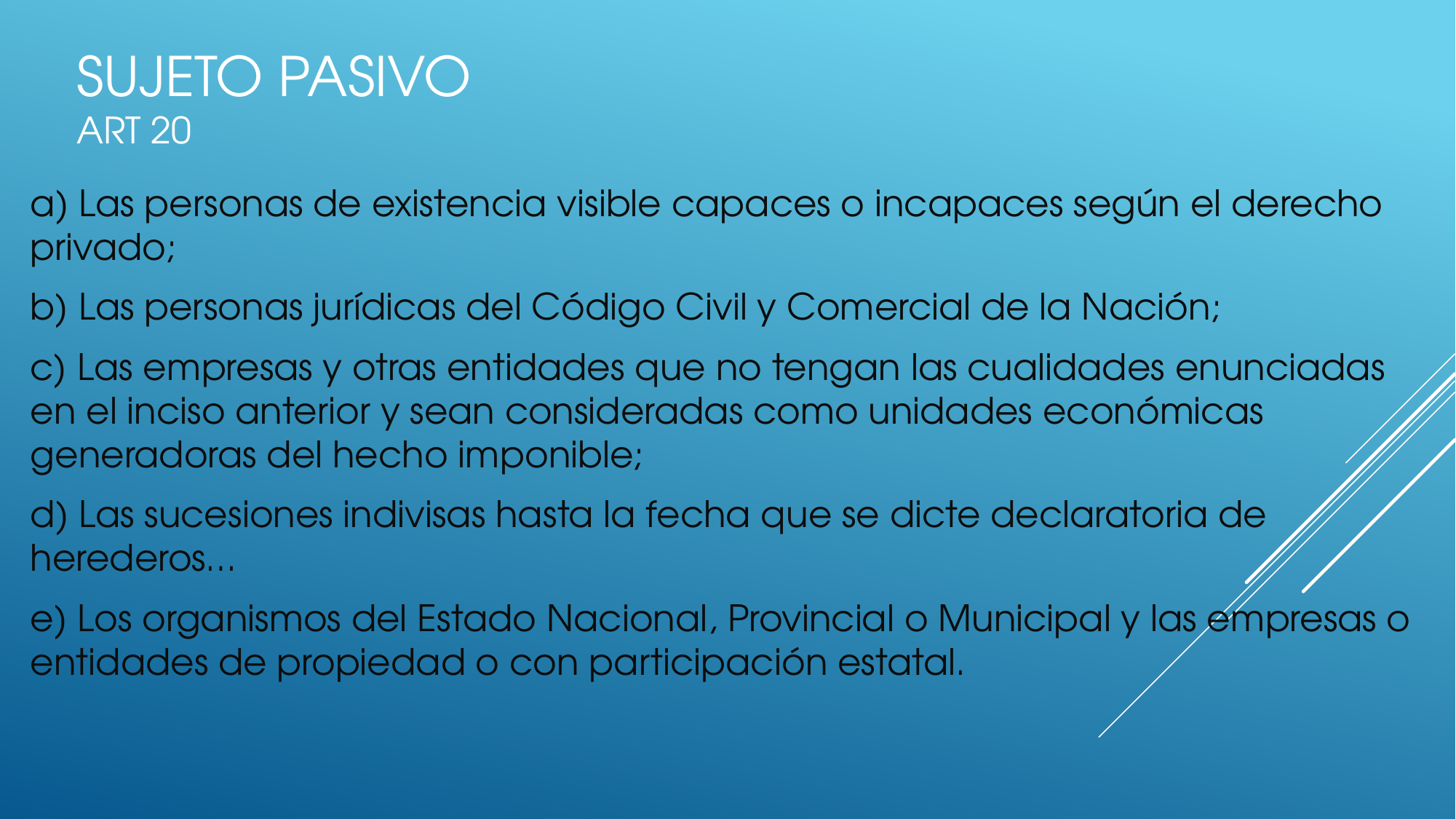

# Sujeto pasivo Art 20

a) Las personas de existencia visible capaces o incapaces según el derecho privado;
b) Las personas jurídicas del Código Civil y Comercial de la Nación;
c) Las empresas y otras entidades que no tengan las cualidades enunciadas en el inciso anterior y sean consideradas como unidades económicas generadoras del hecho imponible;
d) Las sucesiones indivisas hasta la fecha que se dicte declaratoria de herederos…
e) Los organismos del Estado Nacional, Provincial o Municipal y las empresas o entidades de propiedad o con participación estatal.